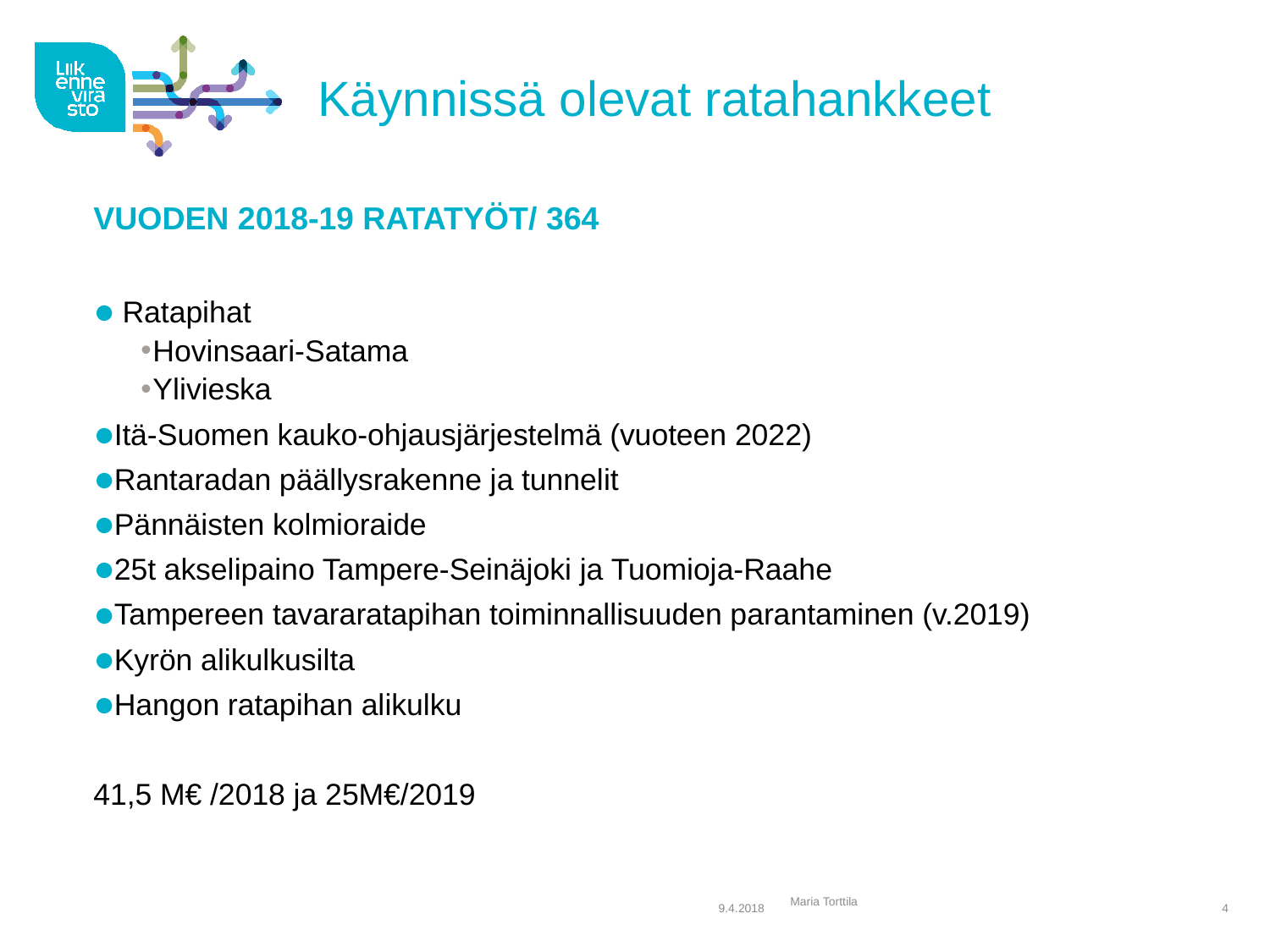

# Käynnissä olevat ratahankkeet
VUODEN 2018-19 RATATYÖT/ 364
 Ratapihat
Hovinsaari-Satama
Ylivieska
Itä-Suomen kauko-ohjausjärjestelmä (vuoteen 2022)
Rantaradan päällysrakenne ja tunnelit
Pännäisten kolmioraide
25t akselipaino Tampere-Seinäjoki ja Tuomioja-Raahe
Tampereen tavararatapihan toiminnallisuuden parantaminen (v.2019)
Kyrön alikulkusilta
Hangon ratapihan alikulku

41,5 M€ /2018 ja 25M€/2019
9.4.2018
Maria Torttila

4